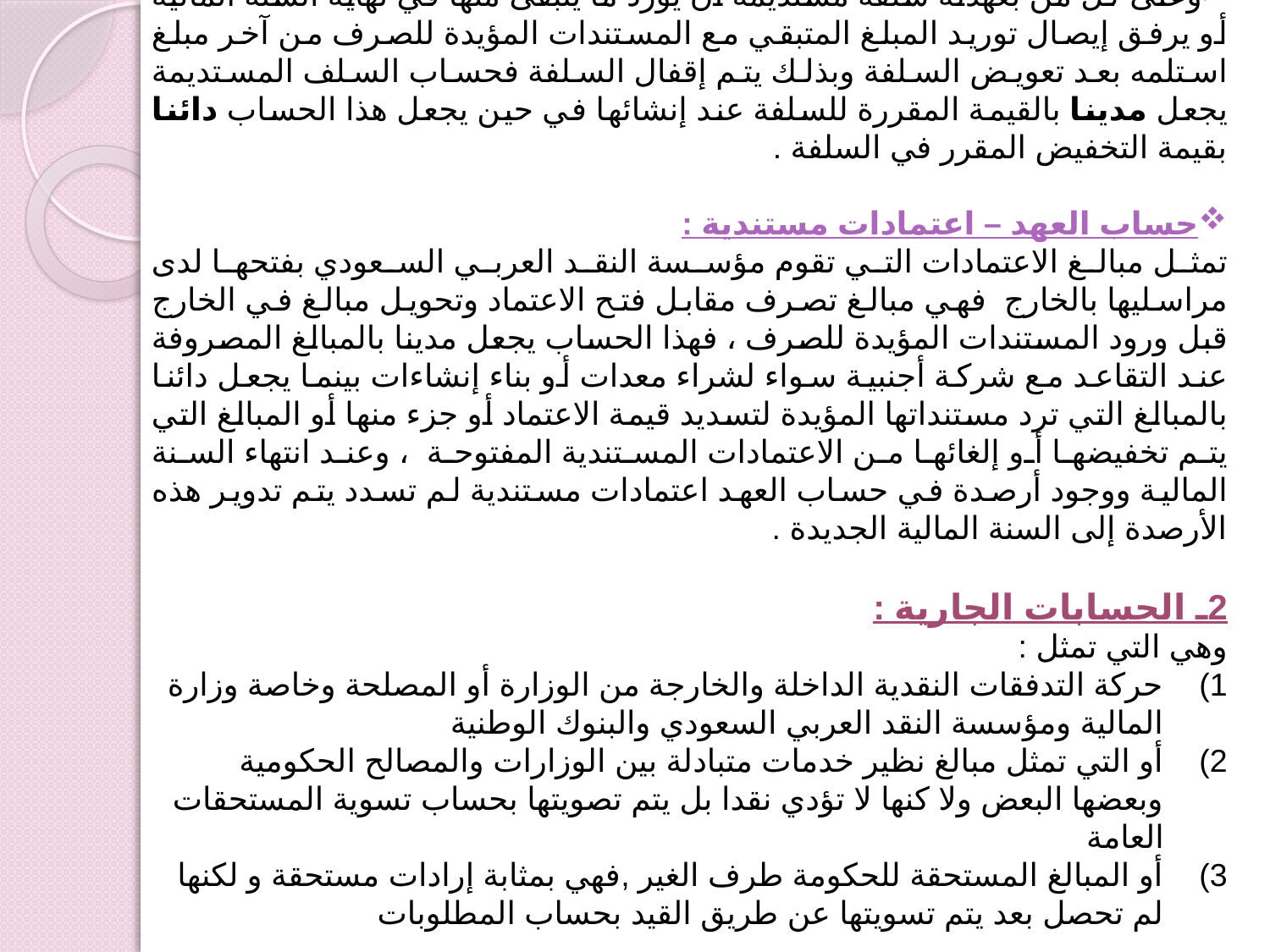

وعلى كل من بعهدته سلفه مستديمة أن يورد ما يتبقى منها في نهاية السنة المالية أو يرفق إيصال توريد المبلغ المتبقي مع المستندات المؤيدة للصرف من آخر مبلغ استلمه بعد تعويض السلفة وبذلك يتم إقفال السلفة فحساب السلف المستديمة يجعل مدينا بالقيمة المقررة للسلفة عند إنشائها في حين يجعل هذا الحساب دائنا بقيمة التخفيض المقرر في السلفة .

حساب العهد – اعتمادات مستندية :
تمثل مبالغ الاعتمادات التي تقوم مؤسسة النقد العربي السعودي بفتحها لدى مراسليها بالخارج  فهي مبالغ تصرف مقابل فتح الاعتماد وتحويل مبالغ في الخارج قبل ورود المستندات المؤيدة للصرف ، فهذا الحساب يجعل مدينا بالمبالغ المصروفة عند التقاعد مع شركة أجنبية سواء لشراء معدات أو بناء إنشاءات بينما يجعل دائنا بالمبالغ التي ترد مستنداتها المؤيدة لتسديد قيمة الاعتماد أو جزء منها أو المبالغ التي يتم تخفيضها أو إلغائها من الاعتمادات المستندية المفتوحة  ، وعند انتهاء السنة المالية ووجود أرصدة في حساب العهد اعتمادات مستندية لم تسدد يتم تدوير هذه الأرصدة إلى السنة المالية الجديدة .

2ـ الحسابات الجارية :
وهي التي تمثل :
حركة التدفقات النقدية الداخلة والخارجة من الوزارة أو المصلحة وخاصة وزارة المالية ومؤسسة النقد العربي السعودي والبنوك الوطنية
أو التي تمثل مبالغ نظير خدمات متبادلة بين الوزارات والمصالح الحكومية وبعضها البعض ولا كنها لا تؤدي نقدا بل يتم تصويتها بحساب تسوية المستحقات العامة
أو المبالغ المستحقة للحكومة طرف الغير ,فهي بمثابة إرادات مستحقة و لكنها لم تحصل بعد يتم تسويتها عن طريق القيد بحساب المطلوبات